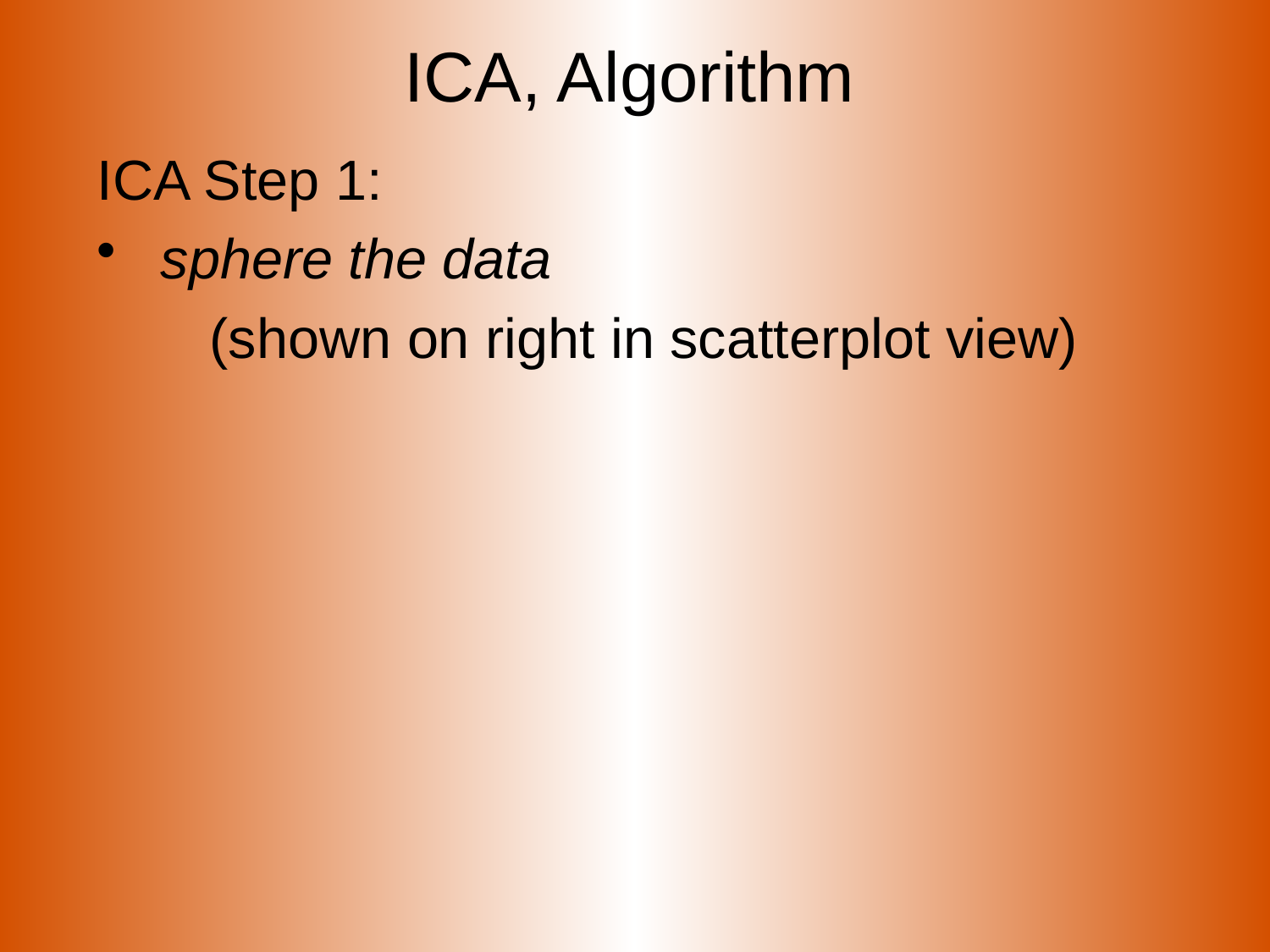

# ICA, Algorithm
ICA Step 1:
 sphere the data
(shown on right in scatterplot view)